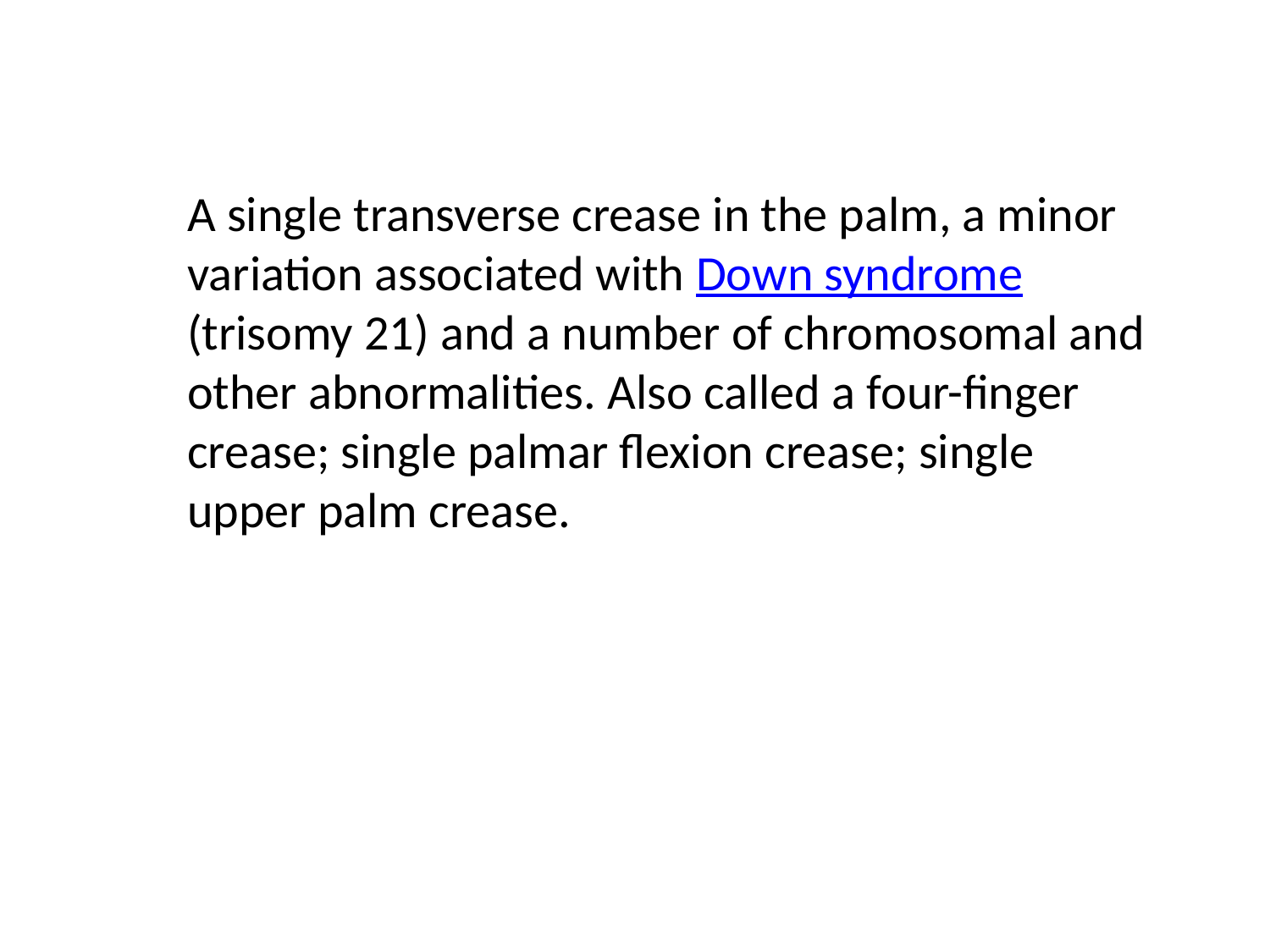

A single transverse crease in the palm, a minor variation associated with Down syndrome (trisomy 21) and a number of chromosomal and other abnormalities. Also called a four-finger crease; single palmar flexion crease; single upper palm crease.